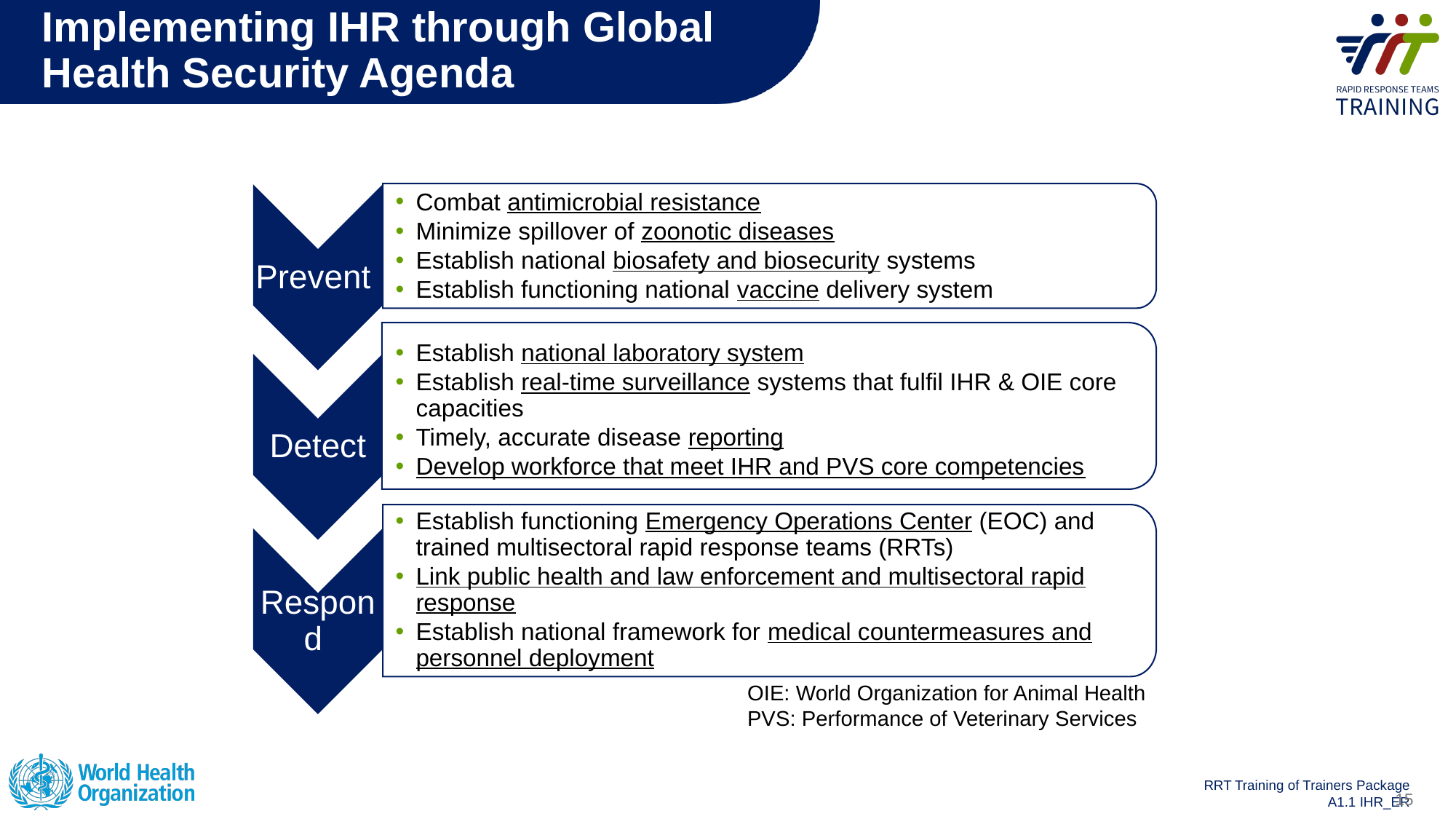

# Implementing IHR through Global Health Security Agenda
Combat antimicrobial resistance
Minimize spillover of zoonotic diseases
Establish national biosafety and biosecurity systems
Establish functioning national vaccine delivery system

Prevent

Establish national laboratory system
Establish real-time surveillance systems that fulfil IHR & OIE core capacities
Timely, accurate disease reporting
Develop workforce that meet IHR and PVS core competencies

Detect

Establish functioning Emergency Operations Center (EOC) and trained multisectoral rapid response teams (RRTs)
Link public health and law enforcement and multisectoral rapid response
Establish national framework for medical countermeasures and personnel deployment

Respond
OIE: World Organization for Animal Health
PVS: Performance of Veterinary Services